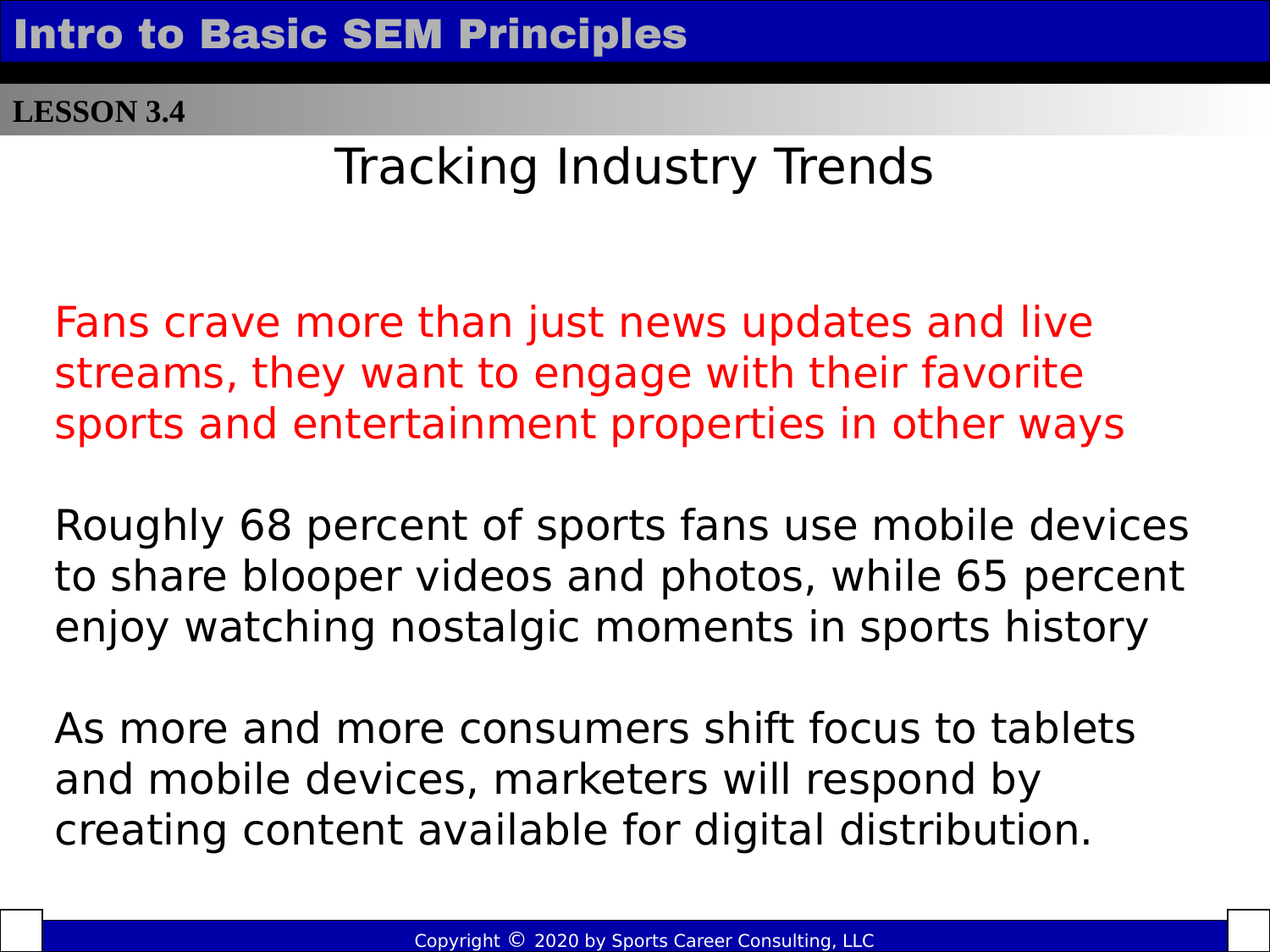

Intro to Basic SEM Principles
LESSON 3.4

Tracking Industry Trends
Fans crave more than just news updates and live streams, they want to engage with their favorite sports and entertainment properties in other ways

Roughly 68 percent of sports fans use mobile devices to share blooper videos and photos, while 65 percent enjoy watching nostalgic moments in sports history

As more and more consumers shift focus to tablets and mobile devices, marketers will respond by creating content available for digital distribution.
Copyright © 2020 by Sports Career Consulting, LLC